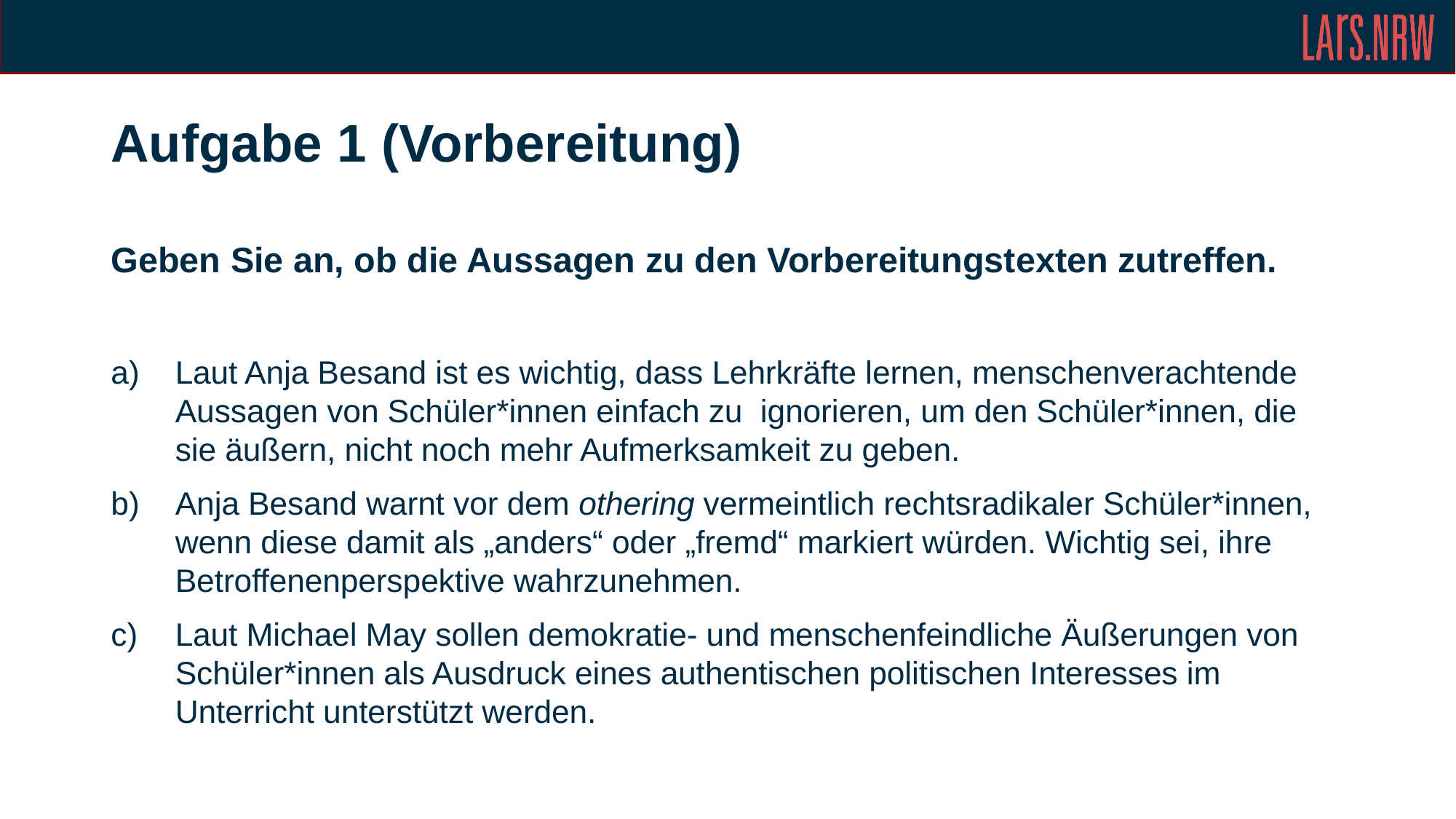

Aufgabe 1 (Vorbereitung)

Geben Sie an, ob die Aussagen zu den Vorbereitungstexten zutreffen.

Laut Anja Besand ist es wichtig, dass Lehrkräfte lernen, menschenverachtende Aussagen von Schüler*innen einfach zu  ignorieren, um den Schüler*innen, die sie äußern, nicht noch mehr Aufmerksamkeit zu geben.
Anja Besand warnt vor dem othering vermeintlich rechtsradikaler Schüler*innen, wenn diese damit als „anders“ oder „fremd“ markiert würden. Wichtig sei, ihre Betroffenenperspektive wahrzunehmen.
Laut Michael May sollen demokratie- und menschenfeindliche Äußerungen von Schüler*innen als Ausdruck eines authentischen politischen Interesses im Unterricht unterstützt werden.